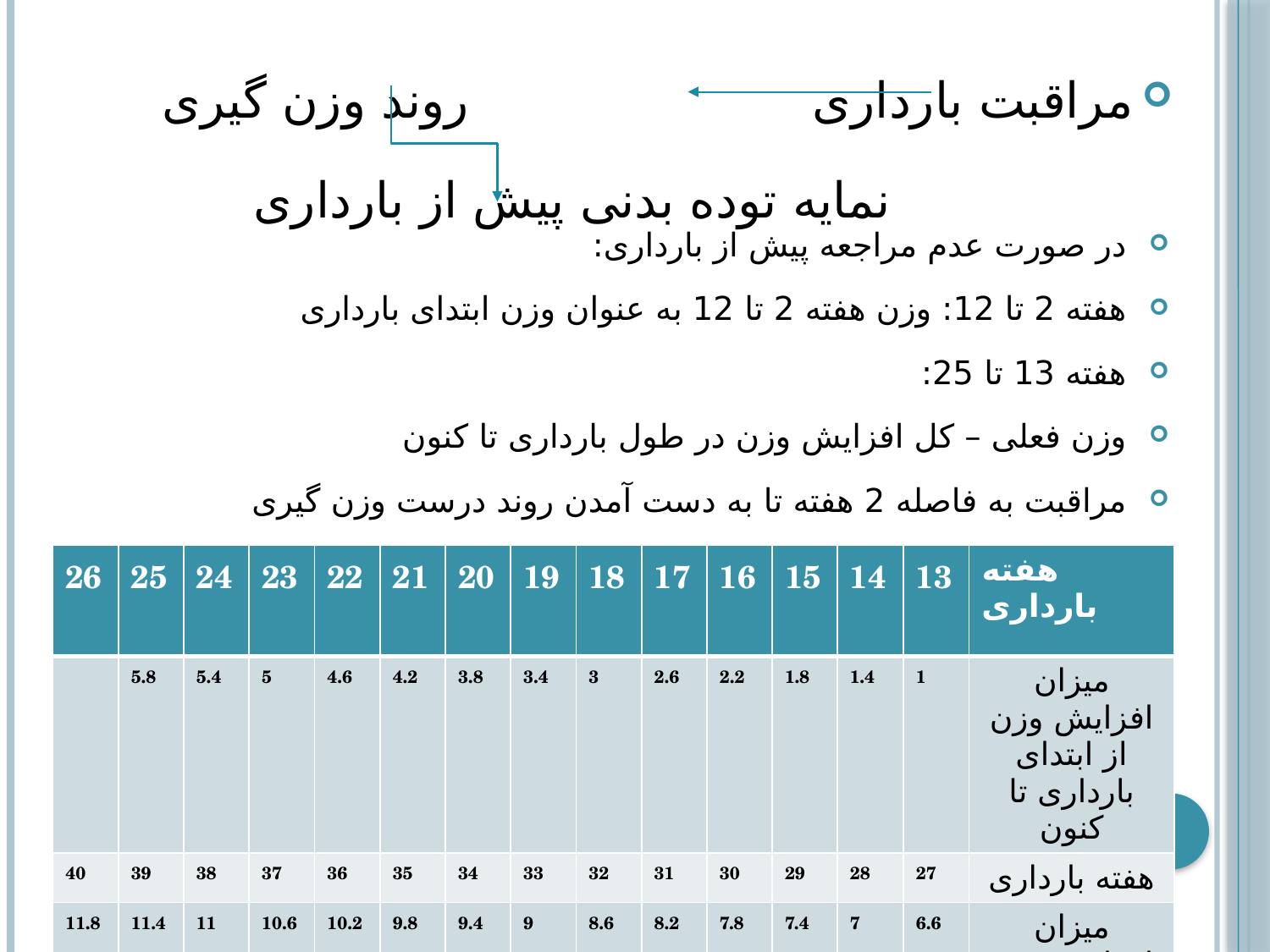

مراقبت بارداری                      روند وزن گیری
                  نمایه توده بدنی پیش از بارداری
#
در صورت عدم مراجعه پیش از بارداری:
هفته 2 تا 12: وزن هفته 2 تا 12 به عنوان وزن ابتدای بارداری
هفته 13 تا 25:
وزن فعلی – کل افزایش وزن در طول بارداری تا کنون
مراقبت به فاصله 2 هفته تا به دست آمدن روند درست وزن گیری

| 26 | 25 | 24 | 23 | 22 | 21 | 20 | 19 | 18 | 17 | 16 | 15 | 14 | 13 | هفته بارداری |
| --- | --- | --- | --- | --- | --- | --- | --- | --- | --- | --- | --- | --- | --- | --- |
|  | 5.8 | 5.4 | 5 | 4.6 | 4.2 | 3.8 | 3.4 | 3 | 2.6 | 2.2 | 1.8 | 1.4 | 1 | میزان افزایش وزن از ابتدای بارداری تا کنون |
| 40 | 39 | 38 | 37 | 36 | 35 | 34 | 33 | 32 | 31 | 30 | 29 | 28 | 27 | هفته بارداری |
| 11.8 | 11.4 | 11 | 10.6 | 10.2 | 9.8 | 9.4 | 9 | 8.6 | 8.2 | 7.8 | 7.4 | 7 | 6.6 | میزان افزایش وزن از ابتدای بارداری تا کنون |